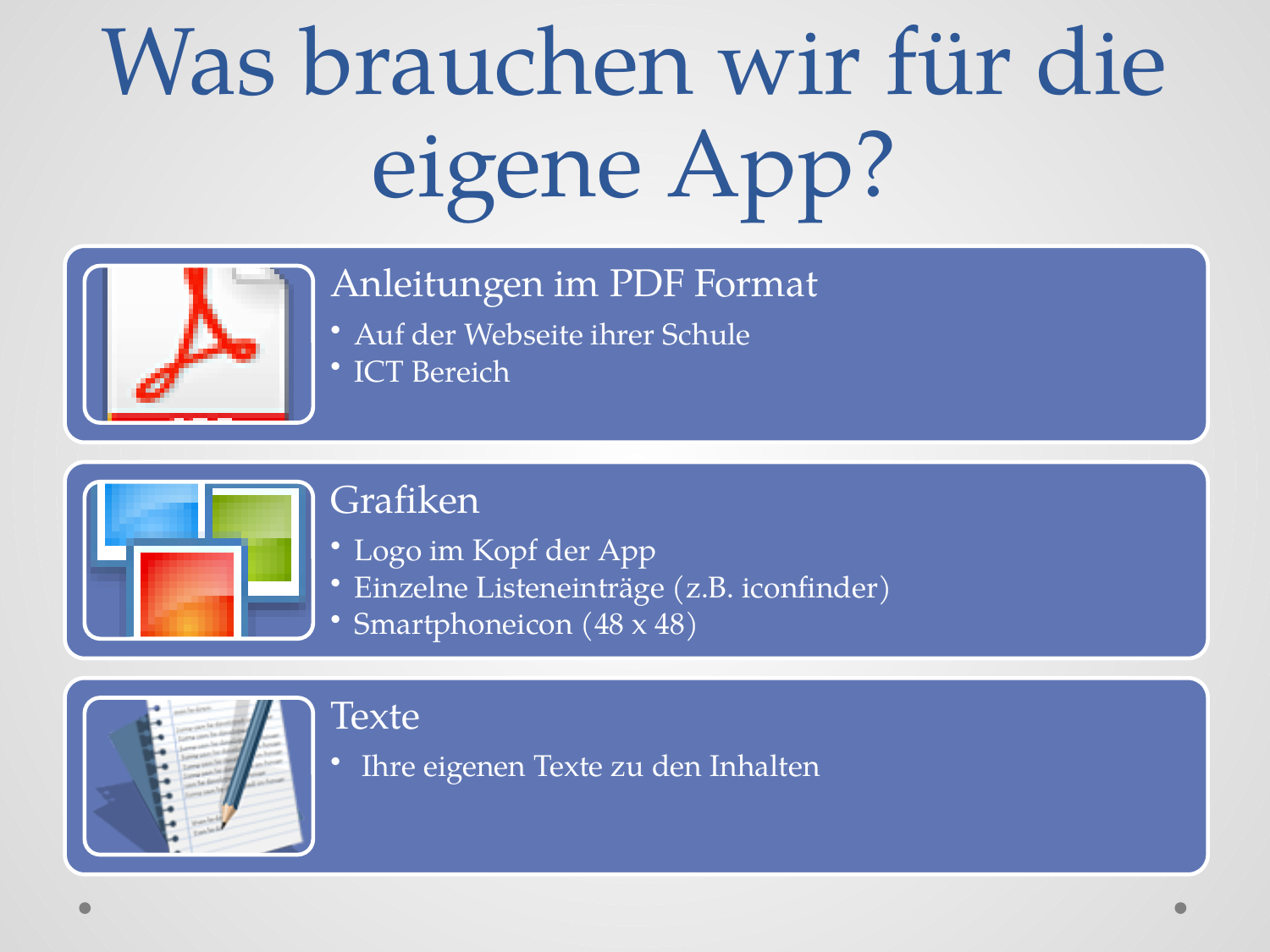

# Was brauchen wir für die eigene App?
Anleitungen im PDF Format
Auf der Webseite ihrer Schule
ICT Bereich
Grafiken
Logo im Kopf der App
Einzelne Listeneinträge (z.B. iconfinder)
Smartphoneicon (48 x 48)
Texte
 Ihre eigenen Texte zu den Inhalten